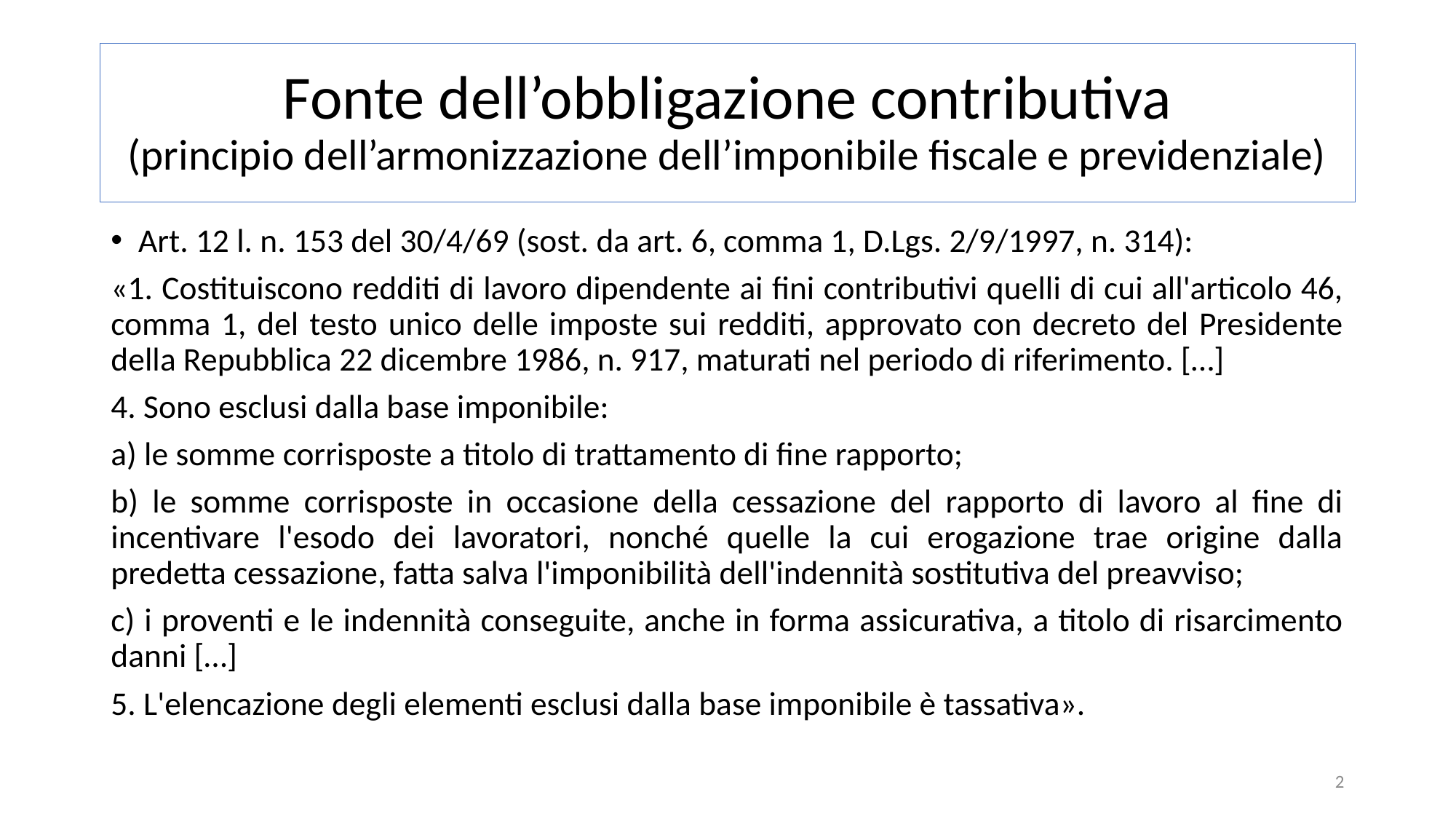

# Fonte dell’obbligazione contributiva (principio dell’armonizzazione dell’imponibile fiscale e previdenziale)
Art. 12 l. n. 153 del 30/4/69 (sost. da art. 6, comma 1, D.Lgs. 2/9/1997, n. 314):
«1. Costituiscono redditi di lavoro dipendente ai fini contributivi quelli di cui all'articolo 46, comma 1, del testo unico delle imposte sui redditi, approvato con decreto del Presidente della Repubblica 22 dicembre 1986, n. 917, maturati nel periodo di riferimento. […]
4. Sono esclusi dalla base imponibile:
a) le somme corrisposte a titolo di trattamento di fine rapporto;
b) le somme corrisposte in occasione della cessazione del rapporto di lavoro al fine di incentivare l'esodo dei lavoratori, nonché quelle la cui erogazione trae origine dalla predetta cessazione, fatta salva l'imponibilità dell'indennità sostitutiva del preavviso;
c) i proventi e le indennità conseguite, anche in forma assicurativa, a titolo di risarcimento danni […]
5. L'elencazione degli elementi esclusi dalla base imponibile è tassativa».
2